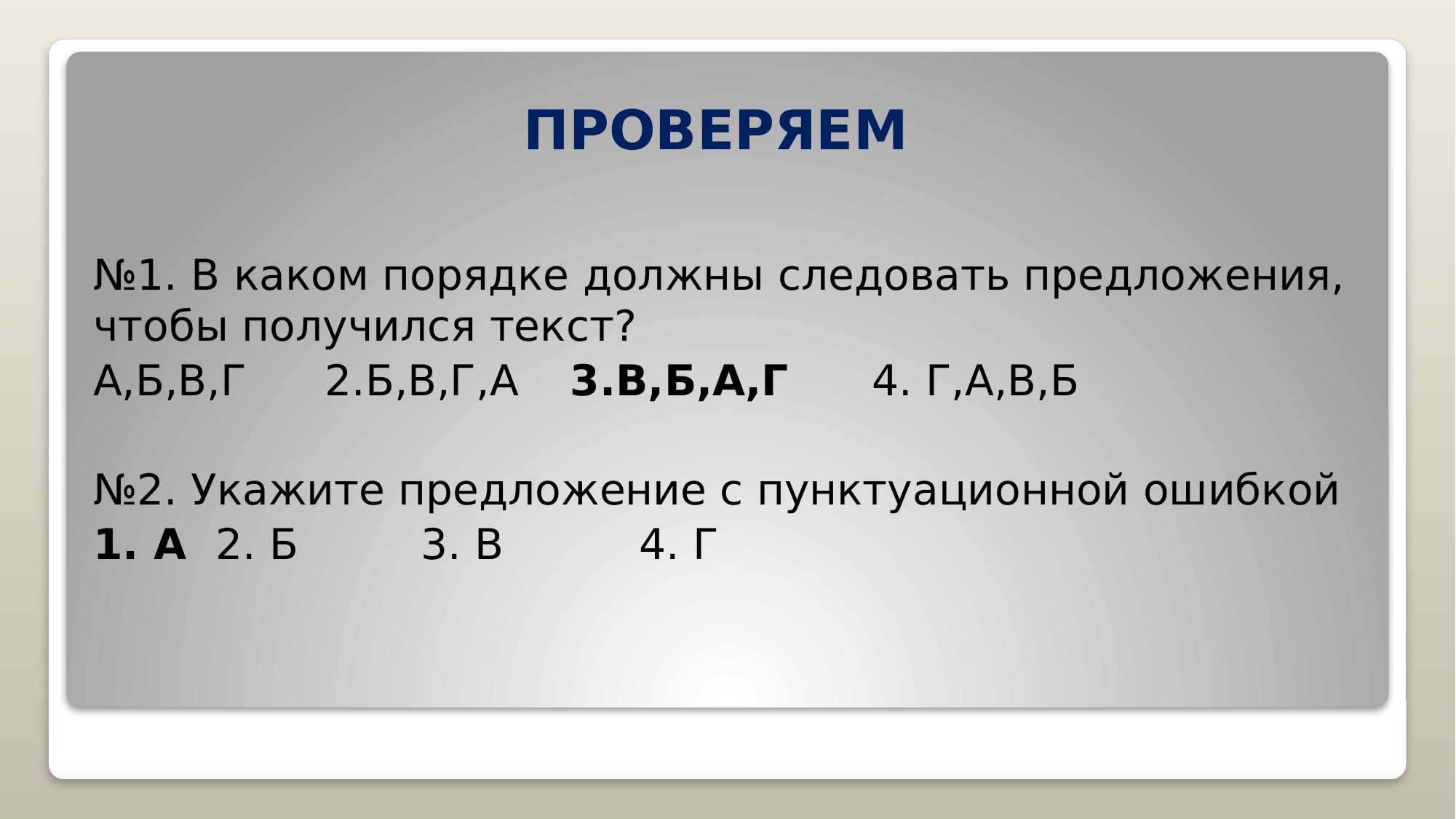

# Проверяем

№1. В каком порядке должны следовать предложения, чтобы получился текст?
А,Б,В,Г	 2.Б,В,Г,А	   3.В,Б,А,Г	 4. Г,А,В,Б

№2. Укажите предложение с пунктуационной ошибкой
1. А	 2. Б 	3. В  	4. Г